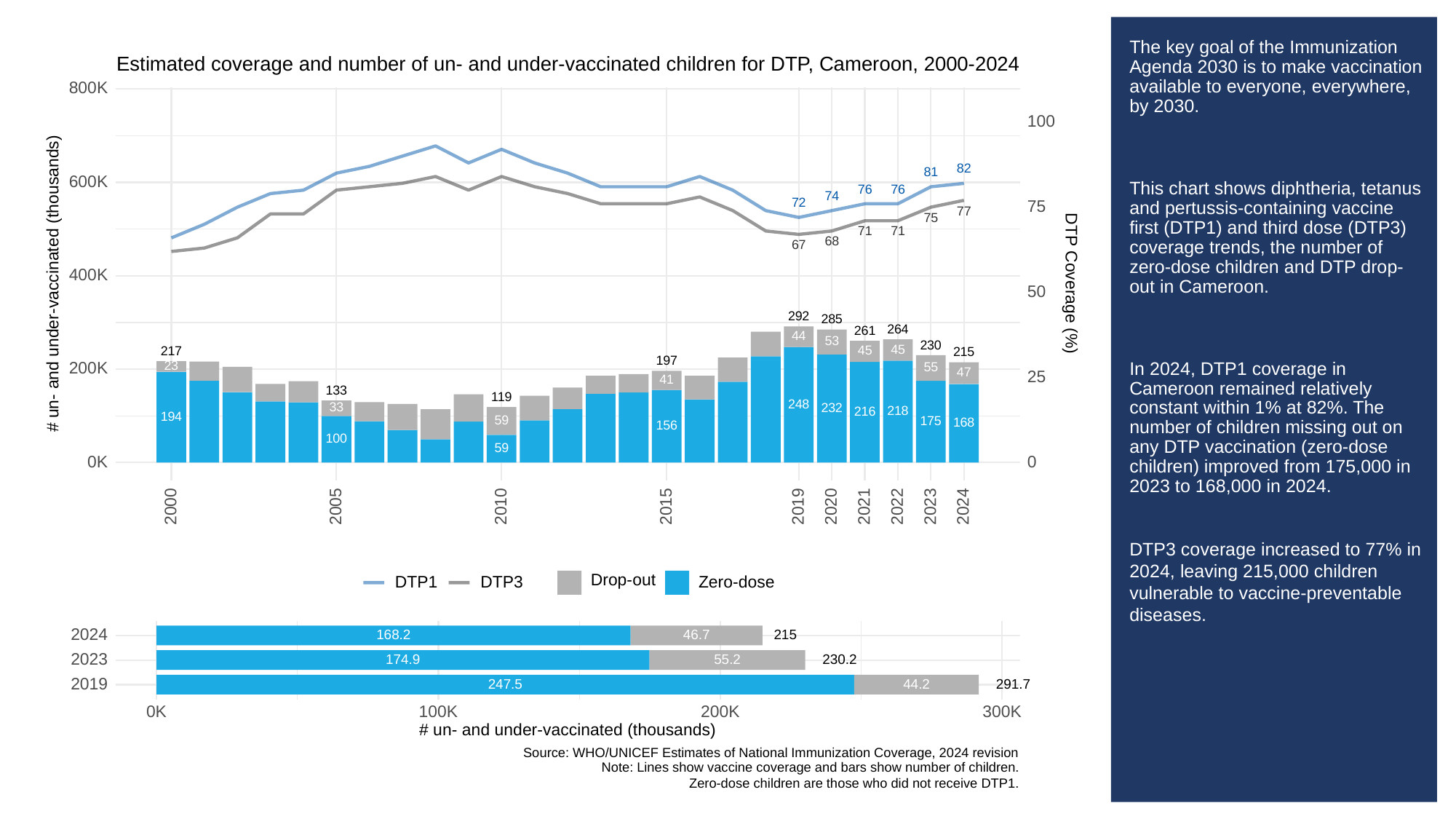

# The key goal of the Immunization Agenda 2030 is to make vaccination available to everyone, everywhere, by 2030.

This chart shows diphtheria, tetanus and pertussis-containing vaccine first (DTP1) and third dose (DTP3) coverage trends, the number of zero-dose children and DTP drop-out in Cameroon.

In 2024, DTP1 coverage in Cameroon remained relatively constant within 1% at 82%. The number of children missing out on any DTP vaccination (zero-dose children) improved from 175,000 in 2023 to 168,000 in 2024.

DTP3 coverage increased to 77% in 2024, leaving 215,000 children vulnerable to vaccine-preventable diseases.

Estimated coverage and number of un- and under-vaccinated children for DTP, Cameroon, 2000-2024
800K

100

82
81
600K

76
76
74
72
75
77
75
71
71

68
67
400K

# un- and under-vaccinated (thousands)
DTP Coverage (%)
50
292
285

264

261

44
53

230
45
45

217
215

197

23

200K
55

47

25

41

133

119

248

33
232

218

216

194

59
175
168

156

100

59
0K
0

2023
2000
2005
2010
2015
2019
2020
2021
2022
2024

Drop-out
DTP3
Zero-dose
DTP1

2024
168.2
46.7
215

2023
230.2
174.9
55.2

2019
247.5
291.7
44.2

300K
0K
100K
200K
# un- and under-vaccinated (thousands)
Source: WHO/UNICEF Estimates of National Immunization Coverage, 2024 revision
Note: Lines show vaccine coverage and bars show number of children.
Zero-dose children are those who did not receive DTP1.